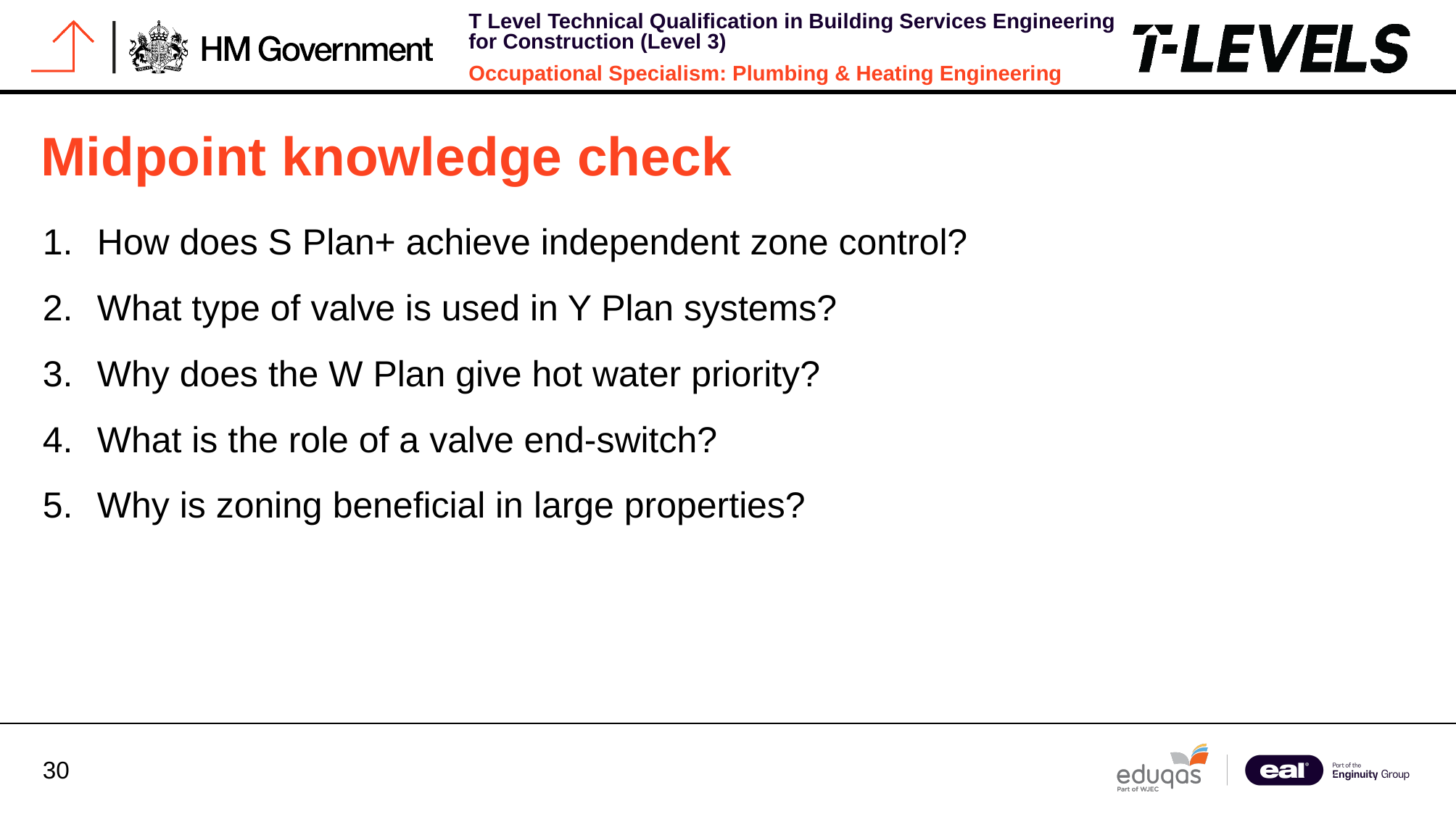

# Midpoint knowledge check
How does S Plan+ achieve independent zone control?
What type of valve is used in Y Plan systems?
Why does the W Plan give hot water priority?
What is the role of a valve end-switch?
Why is zoning beneficial in large properties?